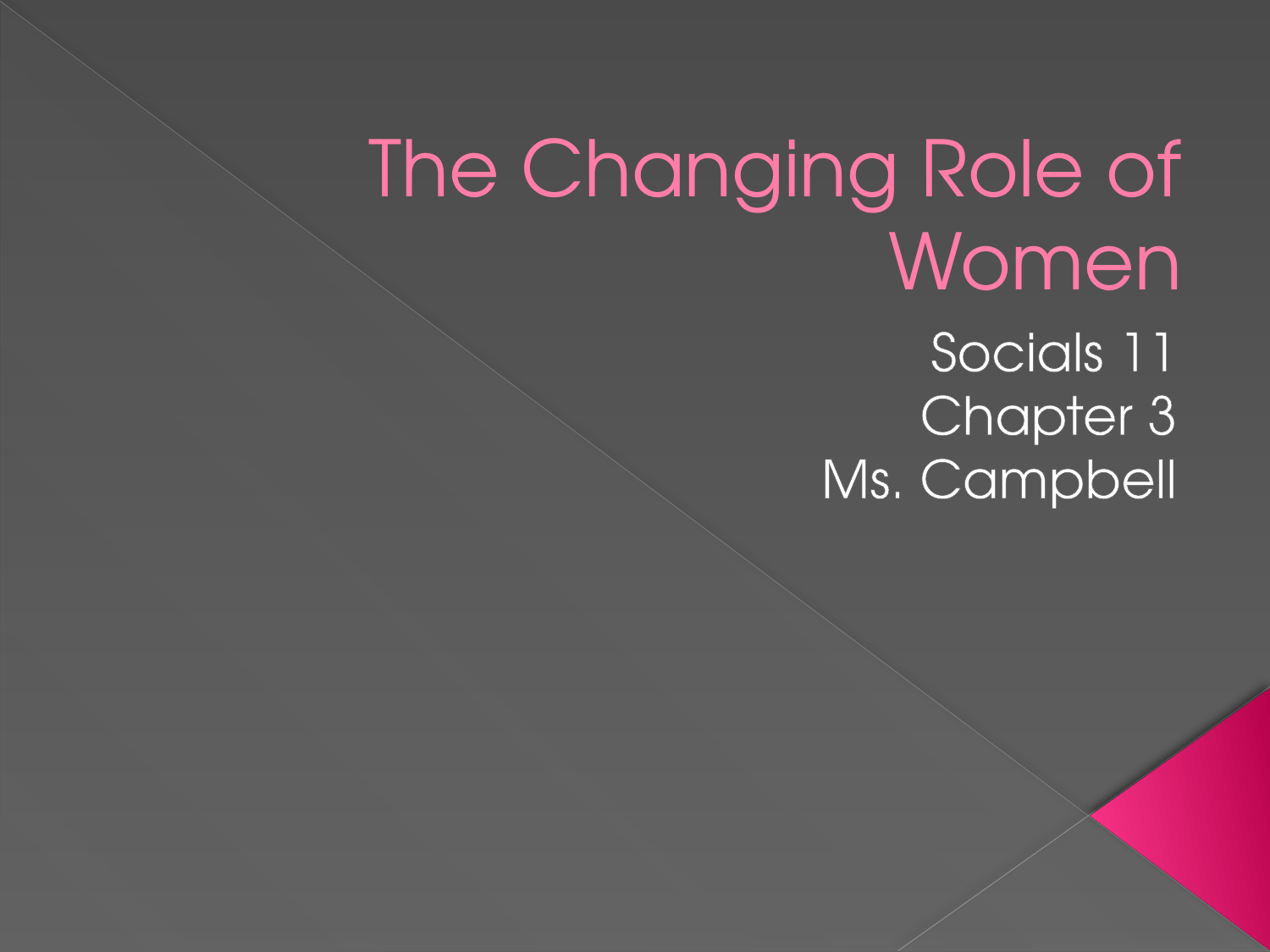

# The Changing Role of Women
Socials 11
Chapter 3
Ms. Campbell